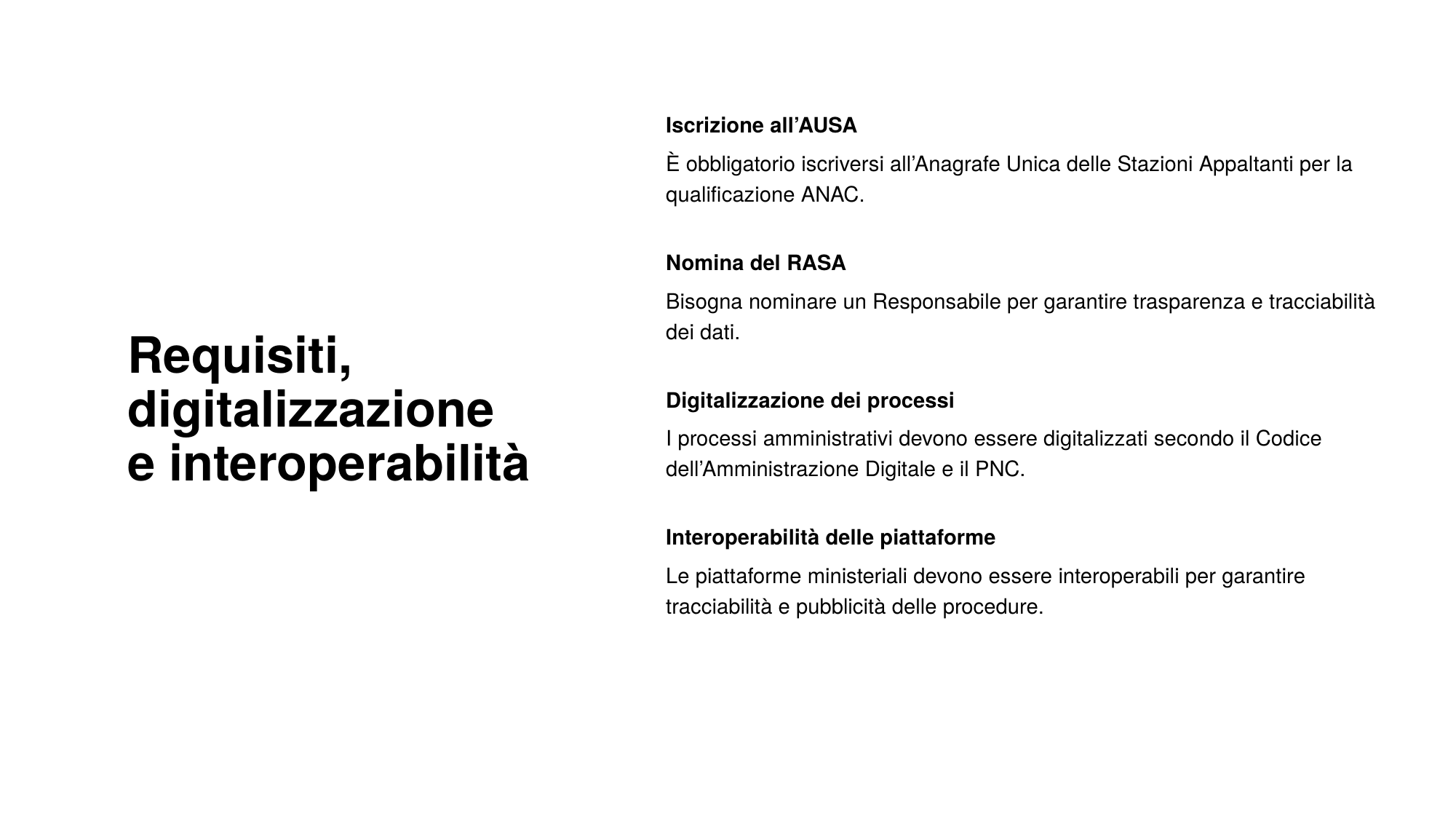

# Requisiti, digitalizzazione e interoperabilità
Iscrizione all’AUSA
È obbligatorio iscriversi all’Anagrafe Unica delle Stazioni Appaltanti per la qualificazione ANAC.
Nomina del RASA
Bisogna nominare un Responsabile per garantire trasparenza e tracciabilità dei dati.
Digitalizzazione dei processi
I processi amministrativi devono essere digitalizzati secondo il Codice dell’Amministrazione Digitale e il PNC.
Interoperabilità delle piattaforme
Le piattaforme ministeriali devono essere interoperabili per garantire tracciabilità e pubblicità delle procedure.